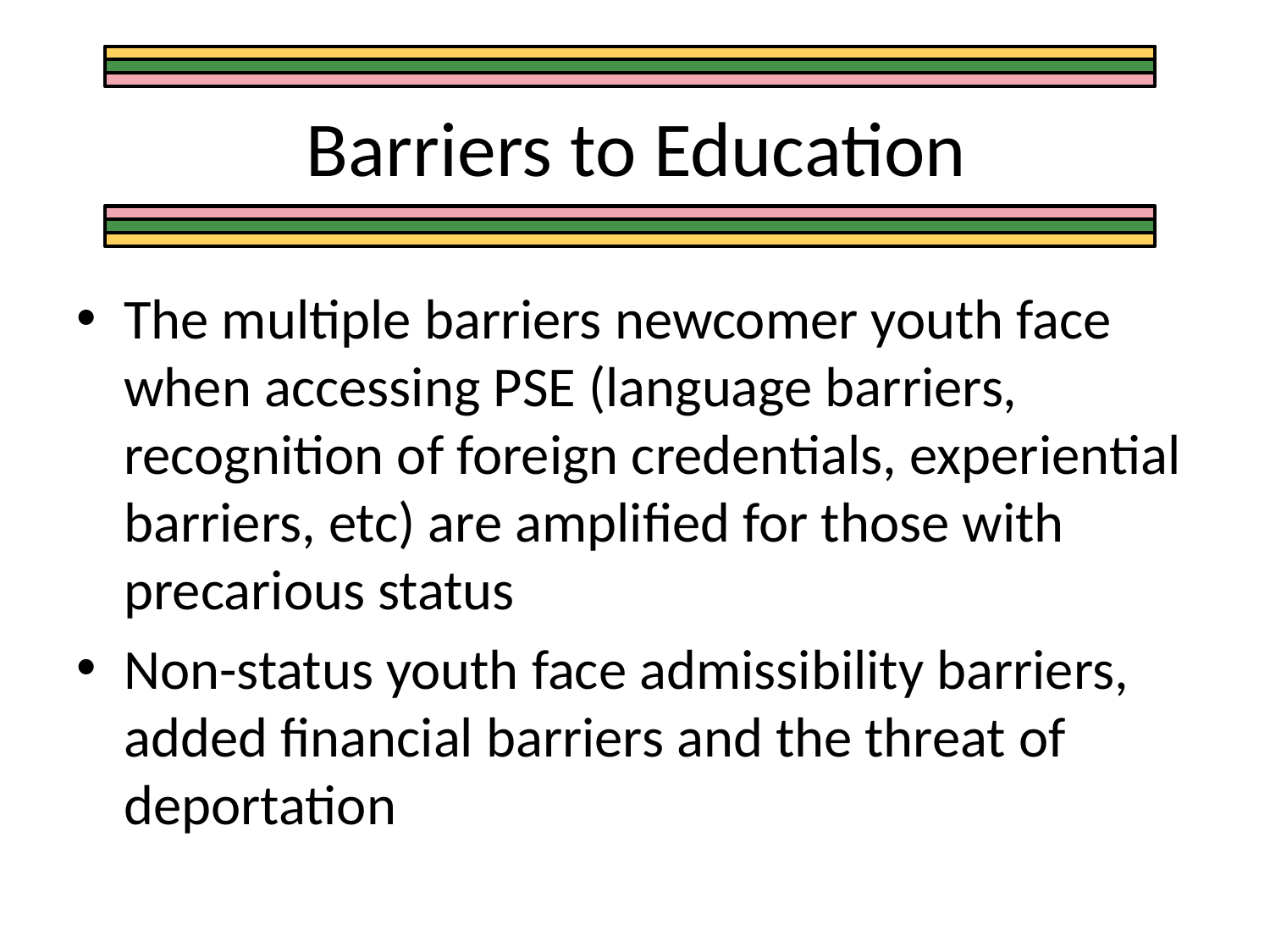

# Barriers to Education

The multiple barriers newcomer youth face when accessing PSE (language barriers, recognition of foreign credentials, experiential barriers, etc) are amplified for those with precarious status
Non-status youth face admissibility barriers, added financial barriers and the threat of deportation